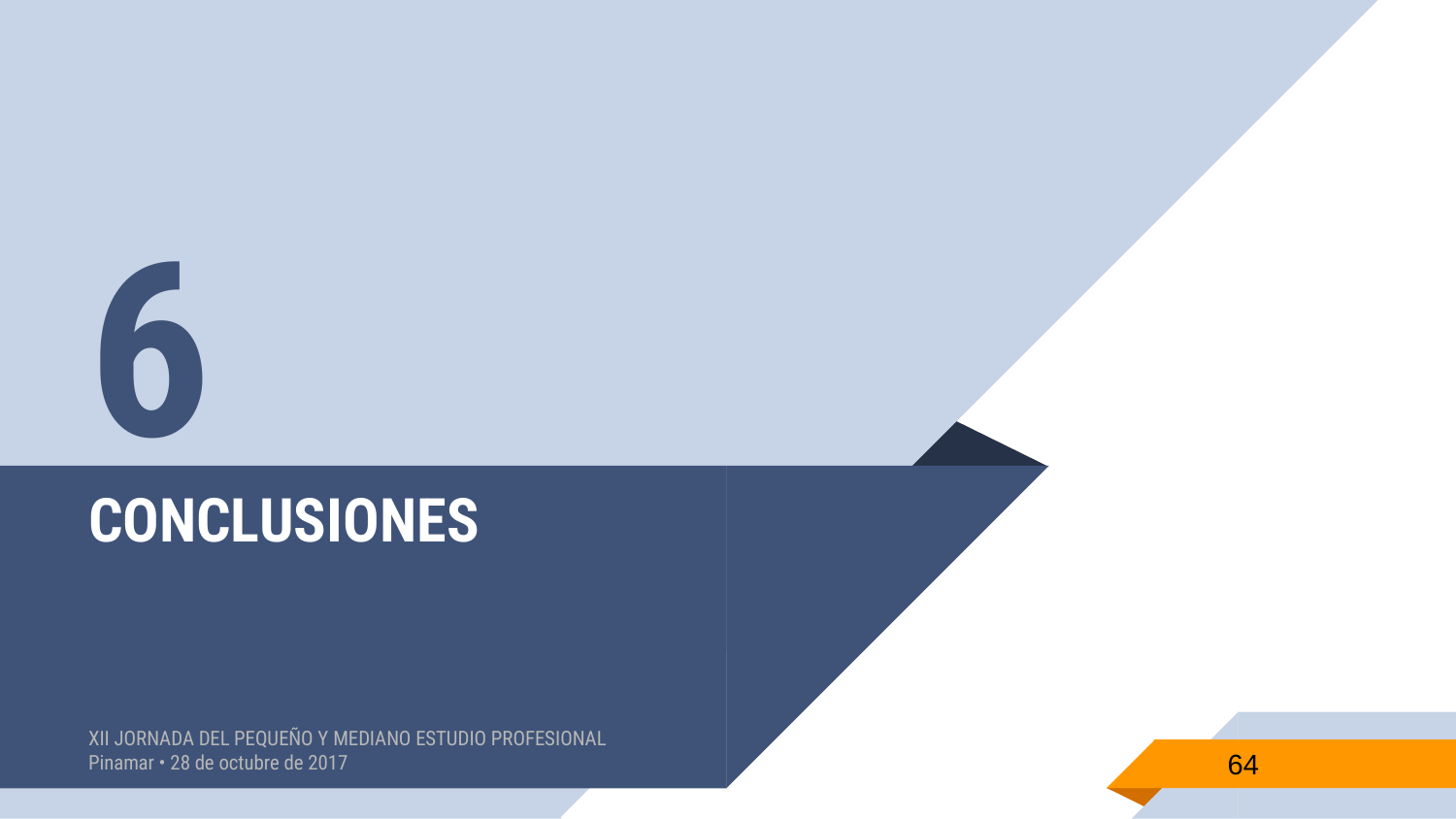

6
# CONCLUSIONES
XII JORNADA DEL PEQUEÑO Y MEDIANO ESTUDIO PROFESIONAL
Pinamar • 28 de octubre de 2017
64